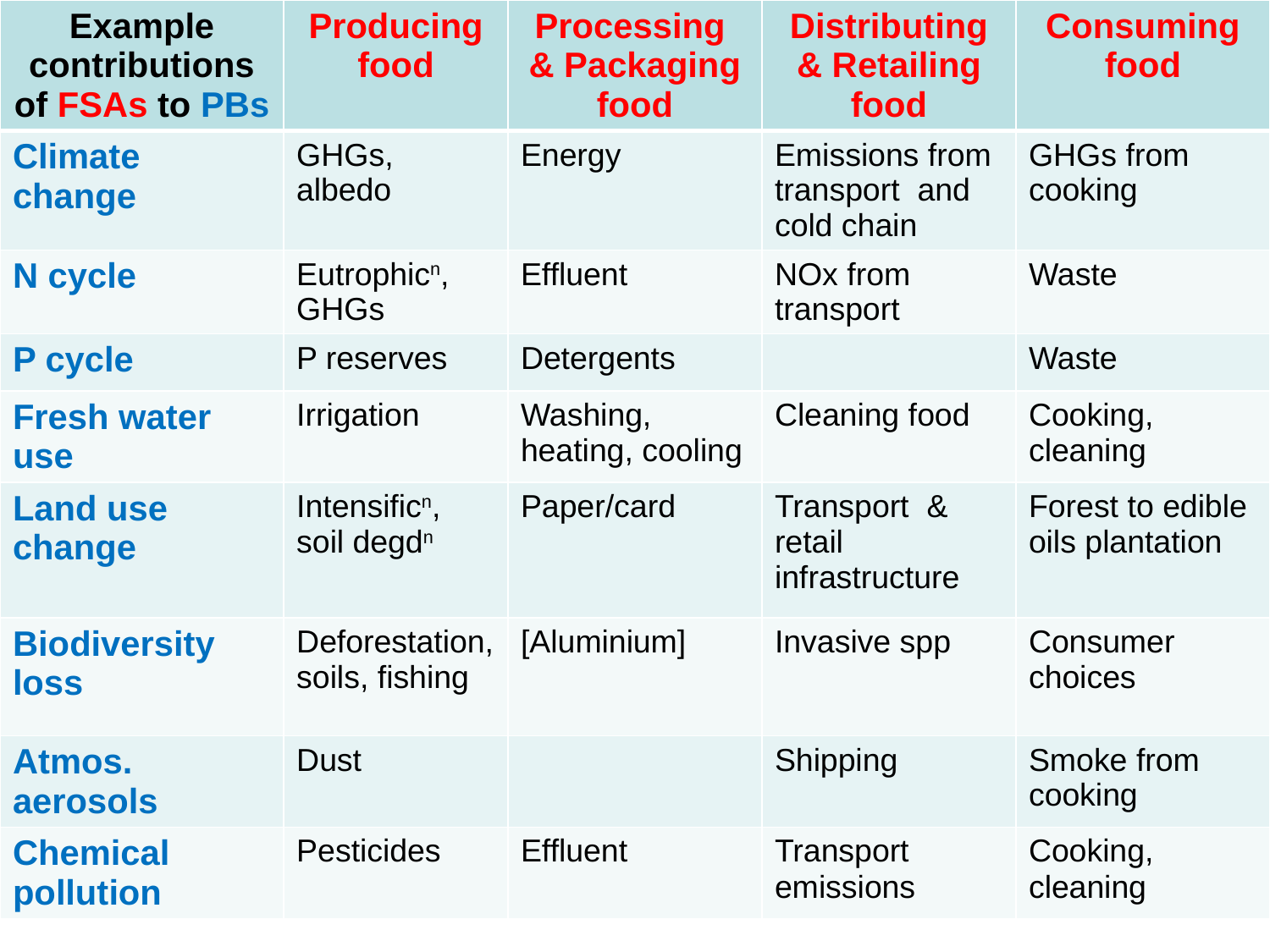

| Example contributions of FSAs to PBs | Producing food | Processing & Packaging food | Distributing & Retailing food | Consuming food |
| --- | --- | --- | --- | --- |
| Climate change | GHGs, albedo | Energy | Emissions from transport and cold chain | GHGs from cooking |
| N cycle | Eutrophicn, GHGs | Effluent | NOx from transport | Waste |
| P cycle | P reserves | Detergents |  | Waste |
| Fresh water use | Irrigation | Washing, heating, cooling | Cleaning food | Cooking, cleaning |
| Land use change | Intensificn, soil degdn | Paper/card | Transport & retail infrastructure | Forest to edible oils plantation |
| Biodiversity loss | Deforestation, soils, fishing | [Aluminium] | Invasive spp | Consumer choices |
| Atmos. aerosols | Dust |  | Shipping | Smoke from cooking |
| Chemical pollution | Pesticides | Effluent | Transport emissions | Cooking, cleaning |